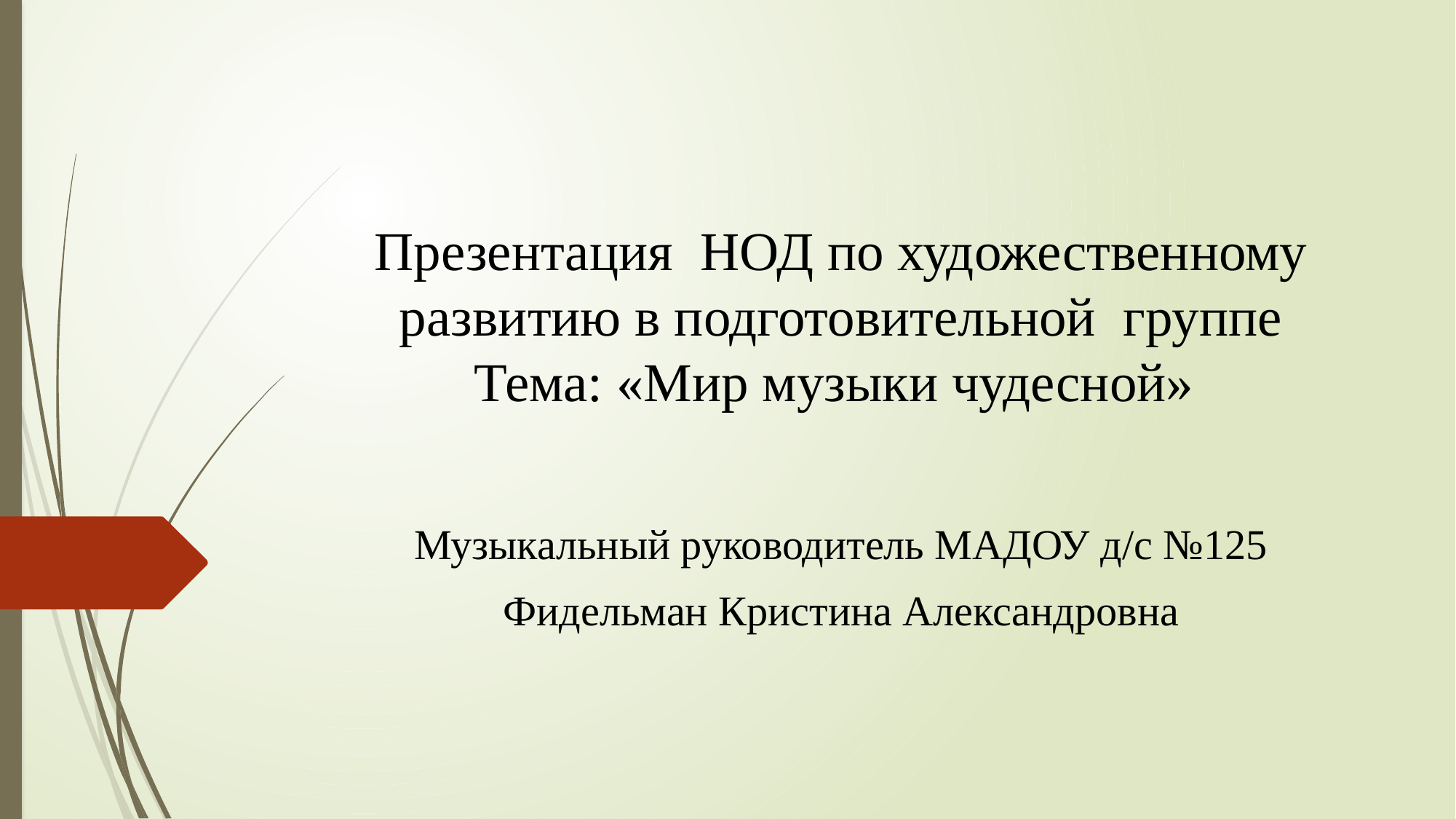

# Презентация  НОД по художественному развитию в подготовительной  группе Тема: «Мир музыки чудесной»
Музыкальный руководитель МАДОУ д/с №125
Фидельман Кристина Александровна